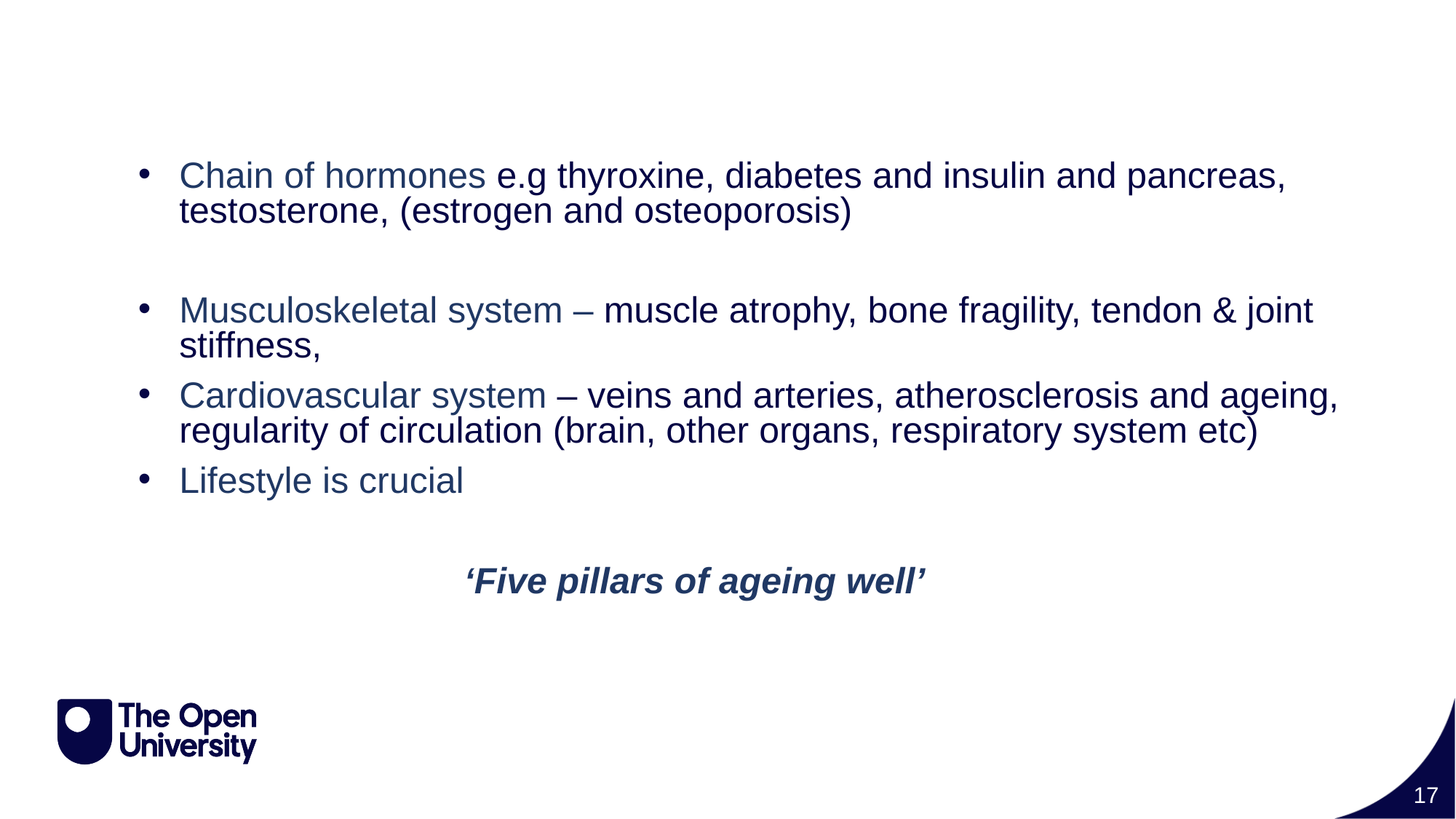

Chain of hormones e.g thyroxine, diabetes and insulin and pancreas, testosterone, (estrogen and osteoporosis)

Musculoskeletal system – muscle atrophy, bone fragility, tendon & joint stiffness,
Cardiovascular system – veins and arteries, atherosclerosis and ageing, regularity of circulation (brain, other organs, respiratory system etc)
Lifestyle is crucial

                                ‘Five pillars of ageing well’